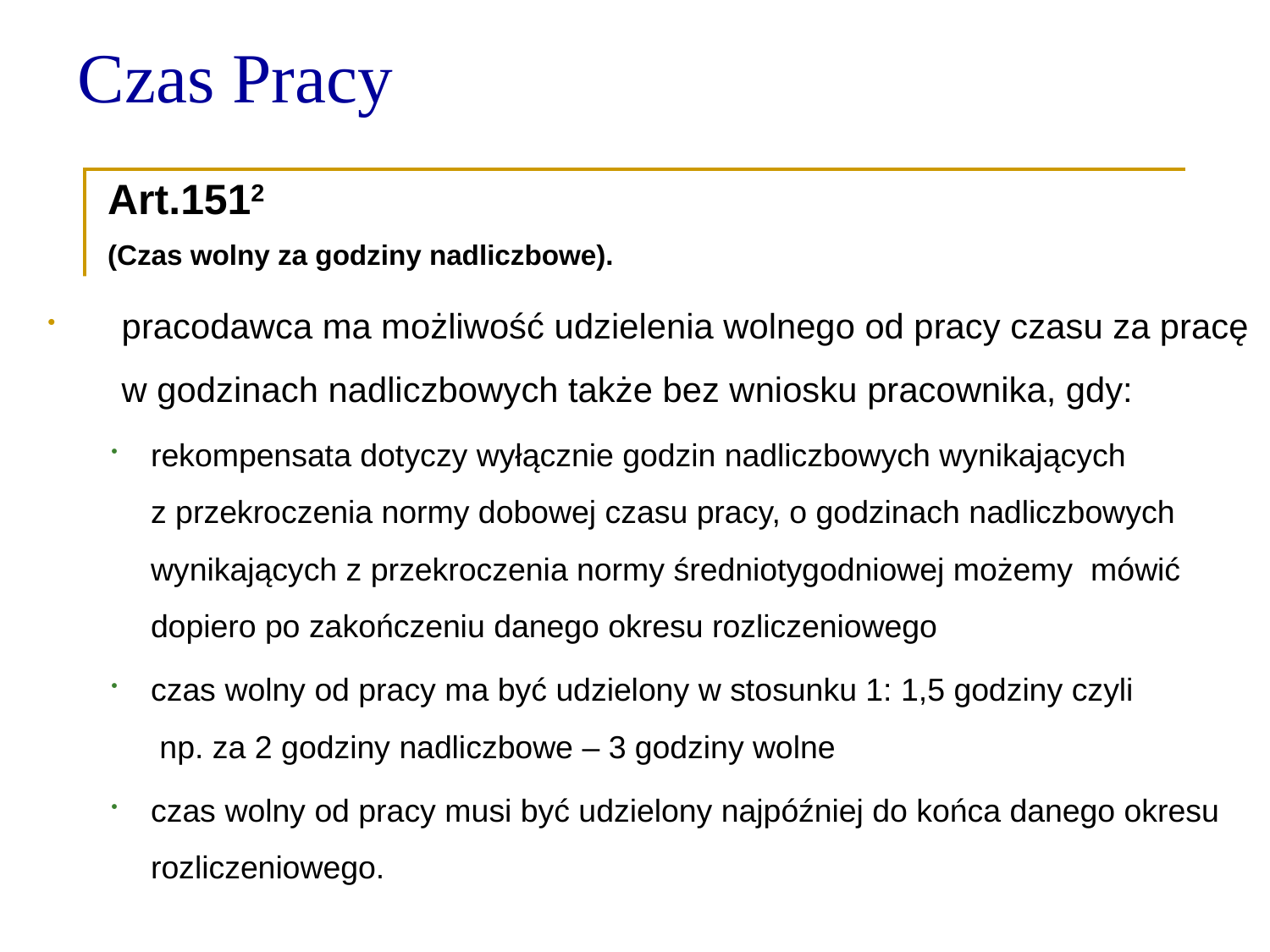

Czas Pracy
Art.1512
(Czas wolny za godziny nadliczbowe).
pracodawca ma możliwość udzielenia wolnego od pracy czasu za pracę w godzinach nadliczbowych także bez wniosku pracownika, gdy:
rekompensata dotyczy wyłącznie godzin nadliczbowych wynikających
z przekroczenia normy dobowej czasu pracy, o godzinach nadliczbowych wynikających z przekroczenia normy średniotygodniowej możemy  mówić dopiero po zakończeniu danego okresu rozliczeniowego
czas wolny od pracy ma być udzielony w stosunku 1: 1,5 godziny czyli
 np. za 2 godziny nadliczbowe – 3 godziny wolne
czas wolny od pracy musi być udzielony najpóźniej do końca danego okresu rozliczeniowego.